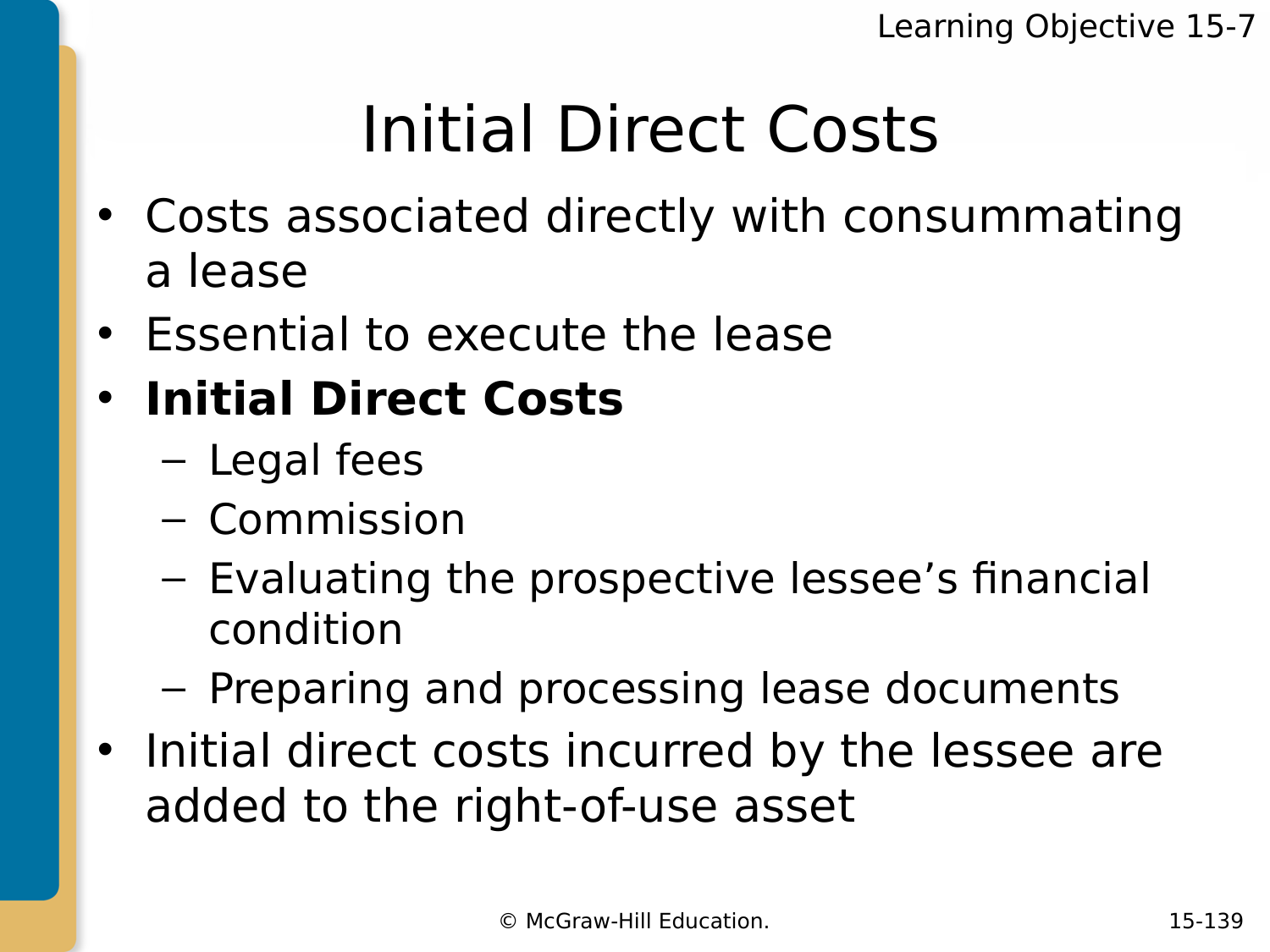

Learning Objective 15-7
# Initial Direct Costs
Costs associated directly with consummating a lease
Essential to execute the lease
Initial Direct Costs
Legal fees
Commission
Evaluating the prospective lessee’s financial condition
Preparing and processing lease documents
Initial direct costs incurred by the lessee are added to the right-of-use asset